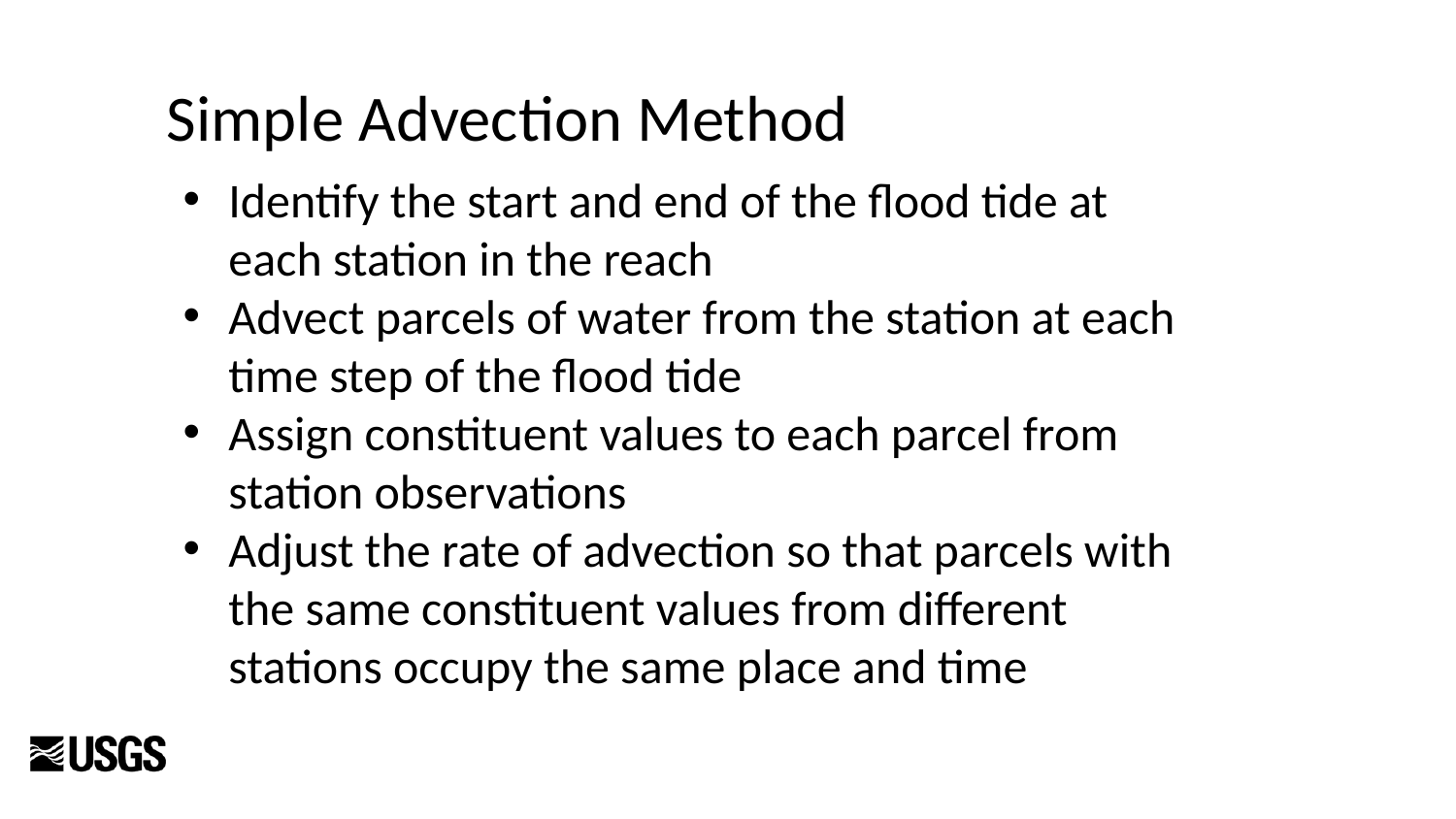

Simple Advection Method
Identify the start and end of the flood tide at each station in the reach
Advect parcels of water from the station at each time step of the flood tide
Assign constituent values to each parcel from station observations
Adjust the rate of advection so that parcels with the same constituent values from different stations occupy the same place and time